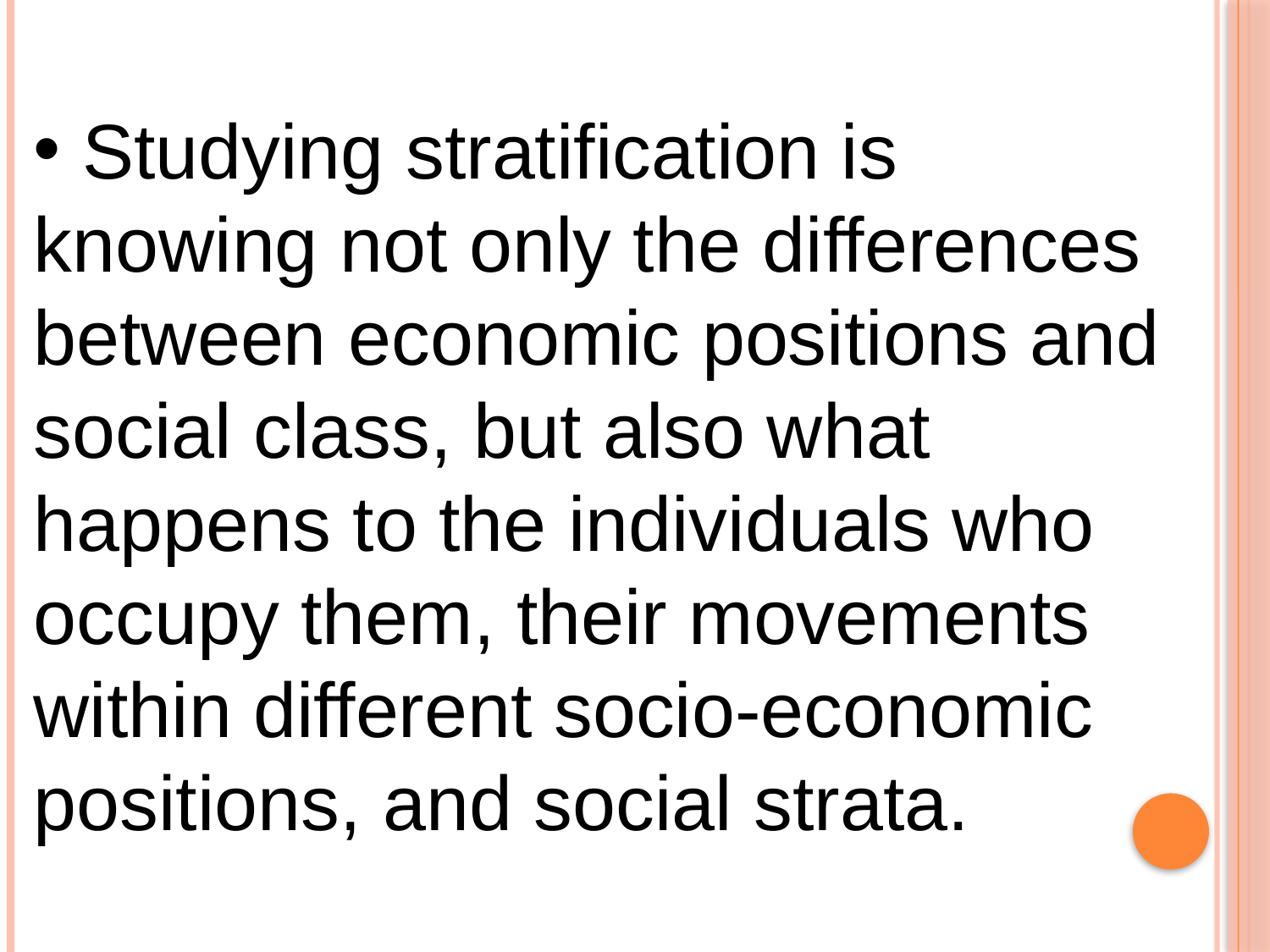

Studying stratification is knowing not only the differences between economic positions and social class, but also what happens to the individuals who occupy them, their movements within different socio-economic positions, and social strata.